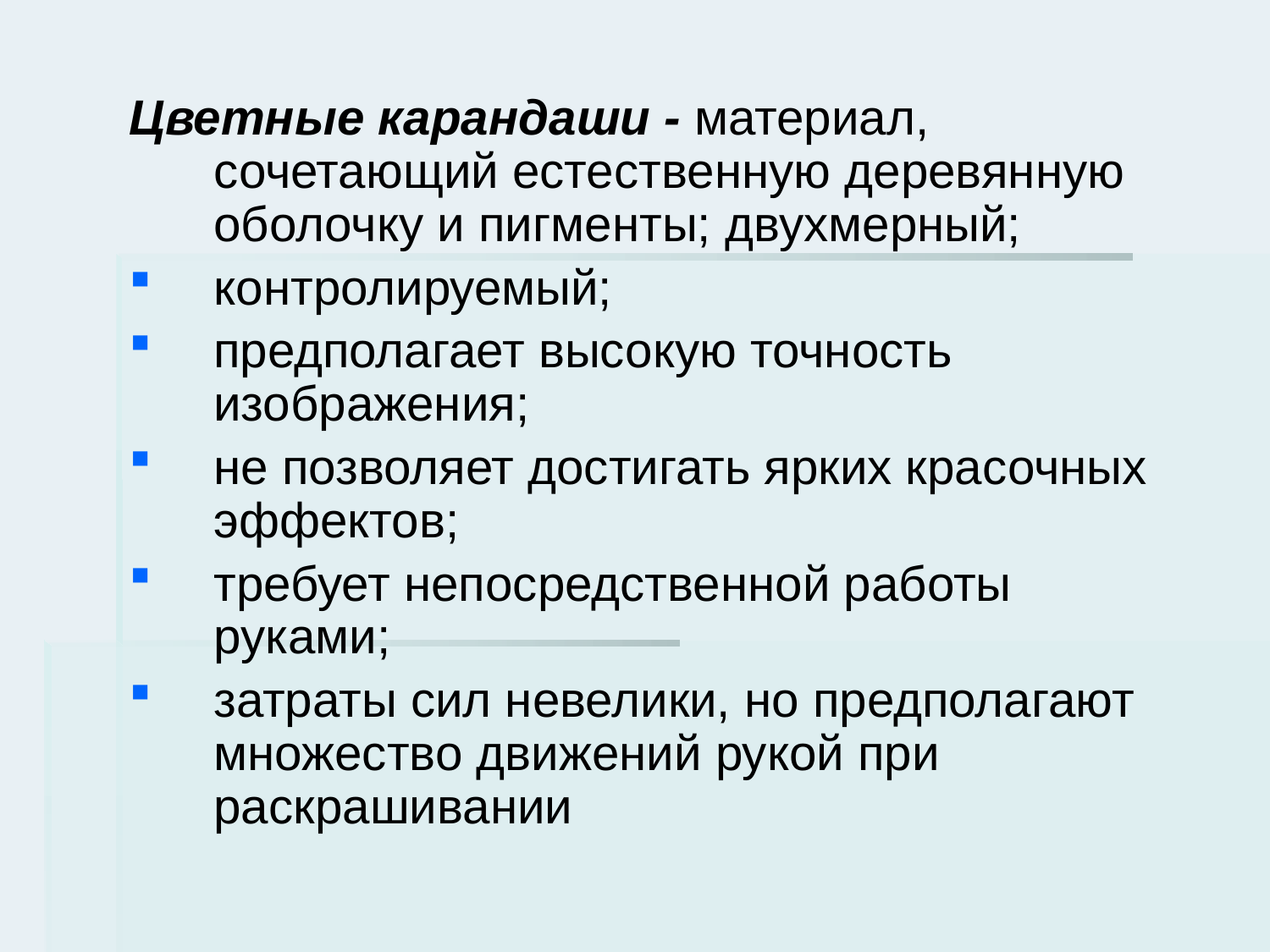

#
Цветные карандаши - материал, сочетающий естественную деревянную оболочку и пигменты; двухмерный;
контролируемый;
предполагает высокую точность изображения;
не позволяет достигать ярких красочных эффектов;
требует непосредственной работы руками;
затраты сил невелики, но предполагают множество движений рукой при раскрашивании